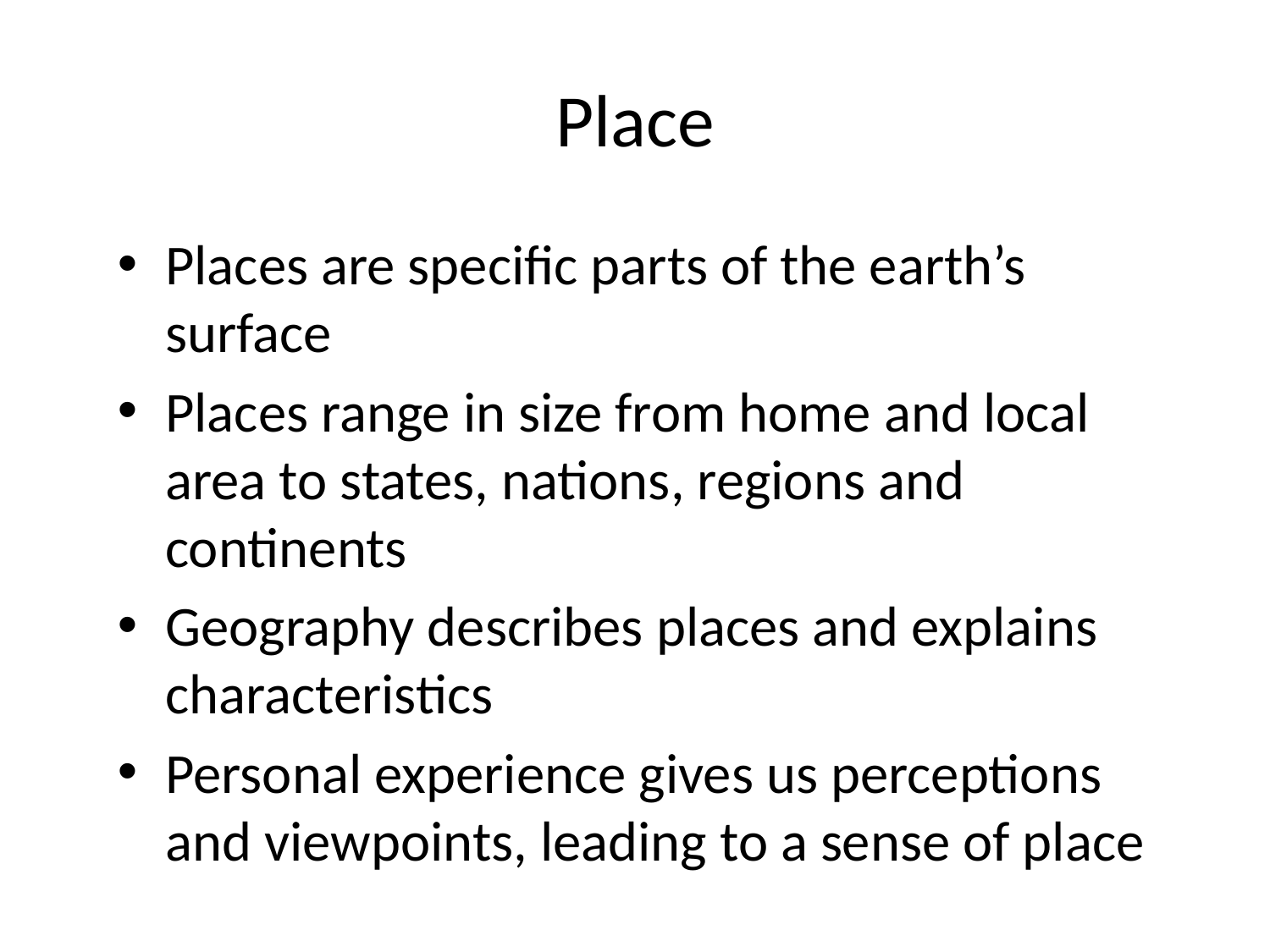

# Place
Places are specific parts of the earth’s surface
Places range in size from home and local area to states, nations, regions and continents
Geography describes places and explains characteristics
Personal experience gives us perceptions and viewpoints, leading to a sense of place